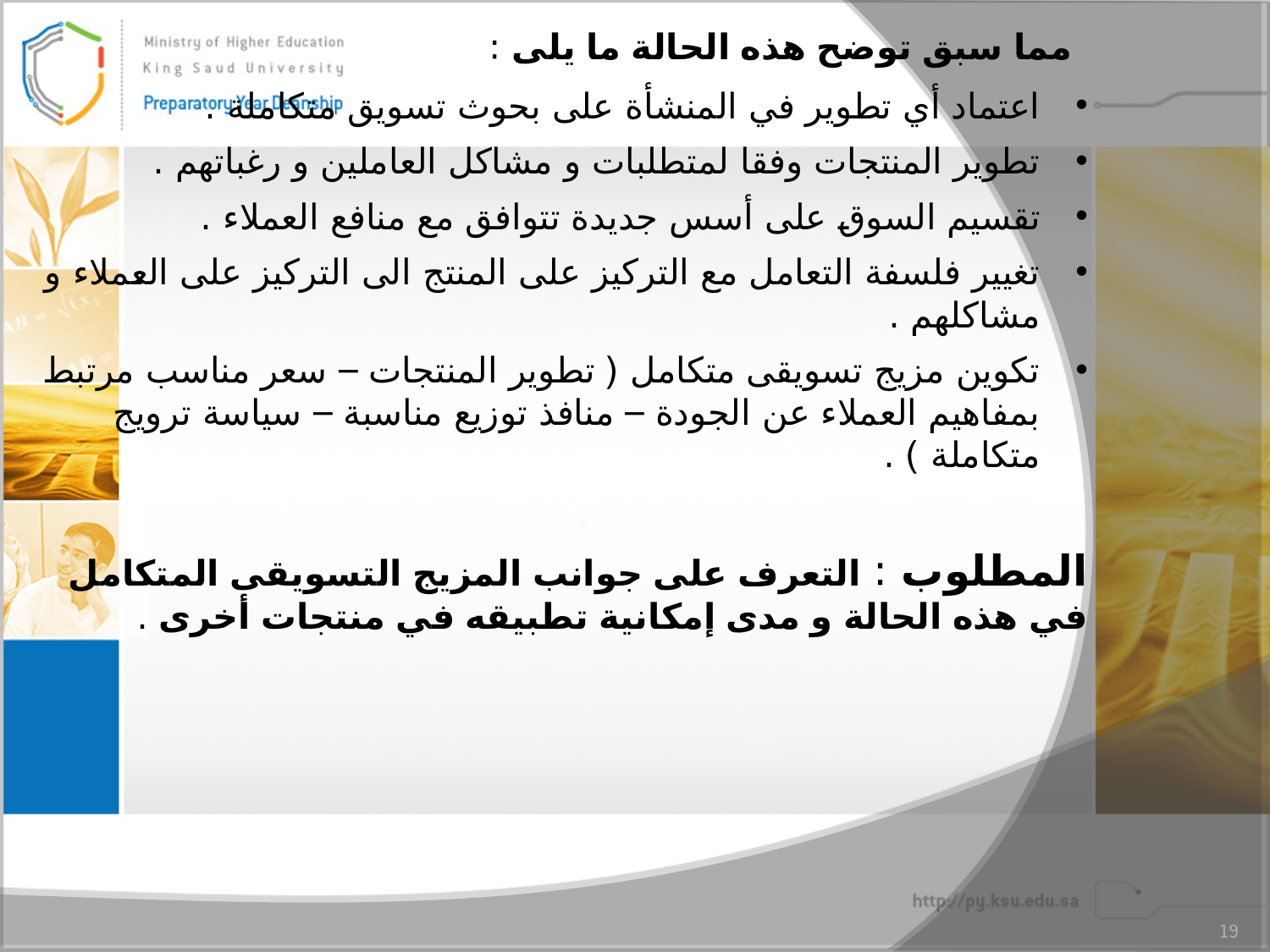

مما سبق توضح هذه الحالة ما يلى :
اعتماد أي تطوير في المنشأة على بحوث تسويق متكاملة .
تطوير المنتجات وفقا لمتطلبات و مشاكل العاملين و رغباتهم .
تقسيم السوق على أسس جديدة تتوافق مع منافع العملاء .
تغيير فلسفة التعامل مع التركيز على المنتج الى التركيز على العملاء و مشاكلهم .
تكوين مزيج تسويقى متكامل ( تطوير المنتجات – سعر مناسب مرتبط بمفاهيم العملاء عن الجودة – منافذ توزيع مناسبة – سياسة ترويج متكاملة ) .

المطلوب : التعرف على جوانب المزيج التسويقى المتكامل في هذه الحالة و مدى إمكانية تطبيقه في منتجات أخرى .

19